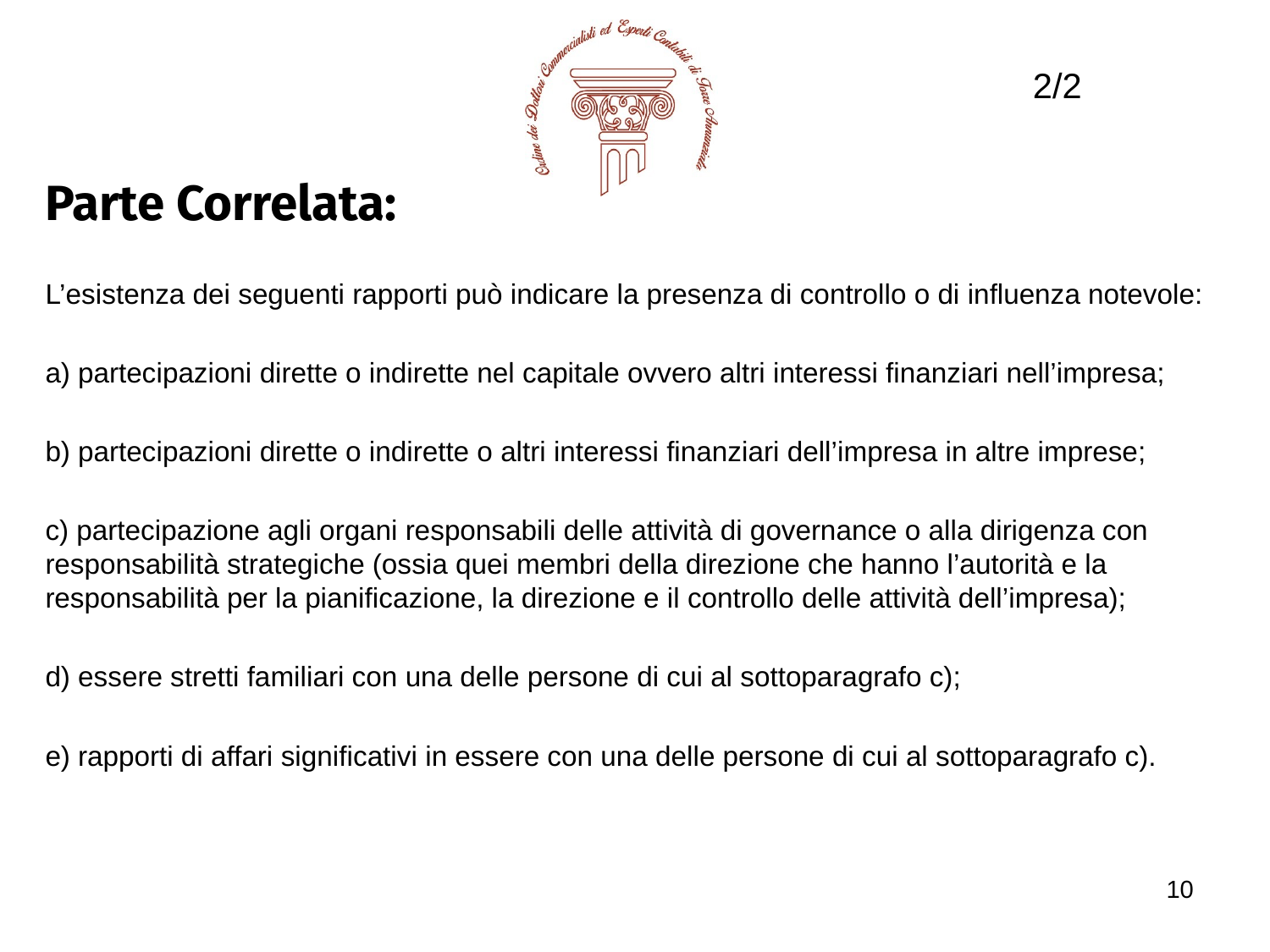

2/2
Parte Correlata:

L’esistenza dei seguenti rapporti può indicare la presenza di controllo o di influenza notevole:

a) partecipazioni dirette o indirette nel capitale ovvero altri interessi finanziari nell’impresa;

b) partecipazioni dirette o indirette o altri interessi finanziari dell’impresa in altre imprese;

c) partecipazione agli organi responsabili delle attività di governance o alla dirigenza con    responsabilità strategiche (ossia quei membri della direzione che hanno l’autorità e la responsabilità per la pianificazione, la direzione e il controllo delle attività dell’impresa);

d) essere stretti familiari con una delle persone di cui al sottoparagrafo c);

e) rapporti di affari significativi in essere con una delle persone di cui al sottoparagrafo c).

10